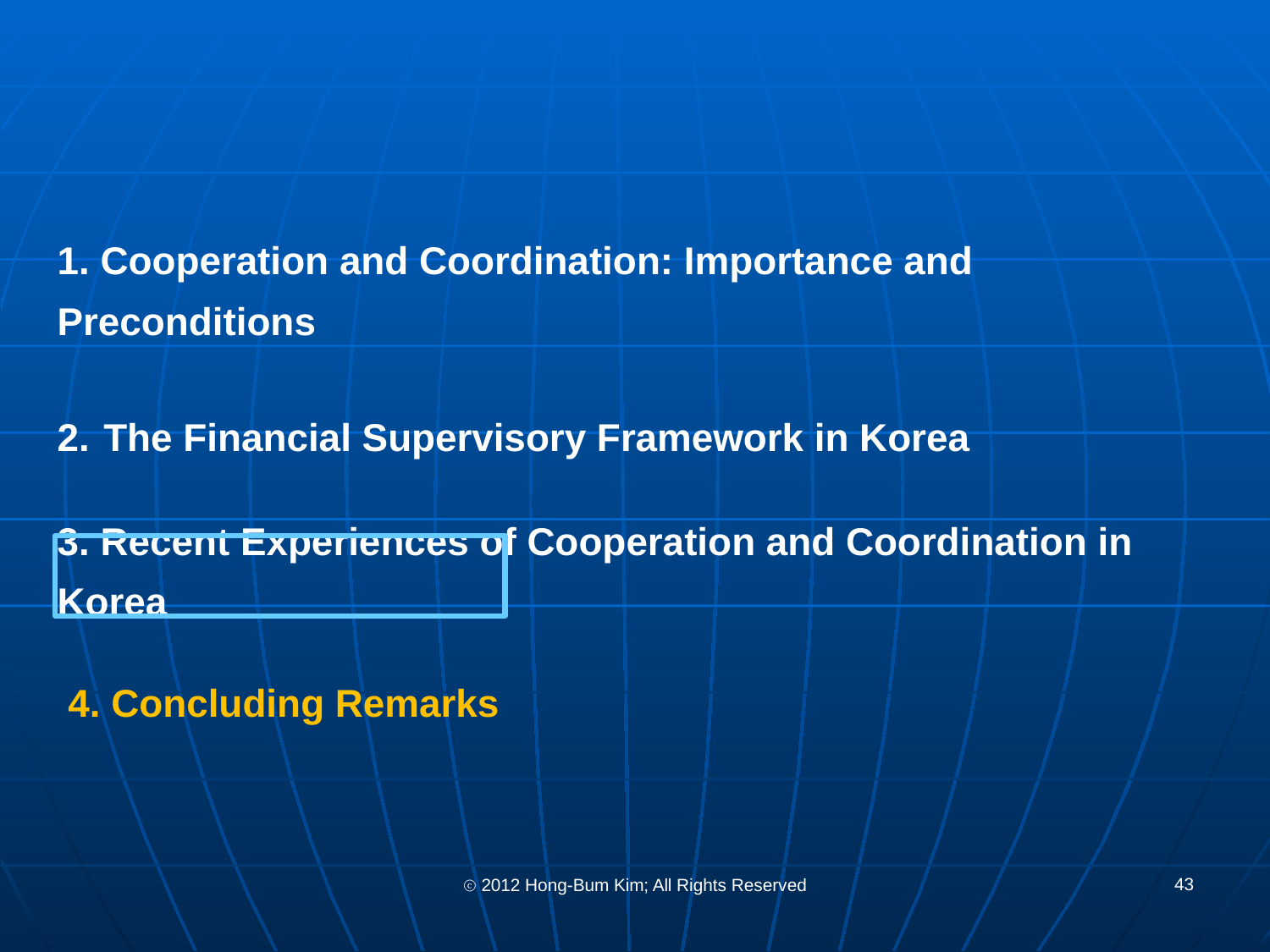

1. Cooperation and Coordination: Importance and Preconditions

2. The Financial Supervisory Framework in Korea

3. Recent Experiences of Cooperation and Coordination in Korea

 4. Concluding Remarks

43
ⓒ 2012 Hong-Bum Kim; All Rights Reserved